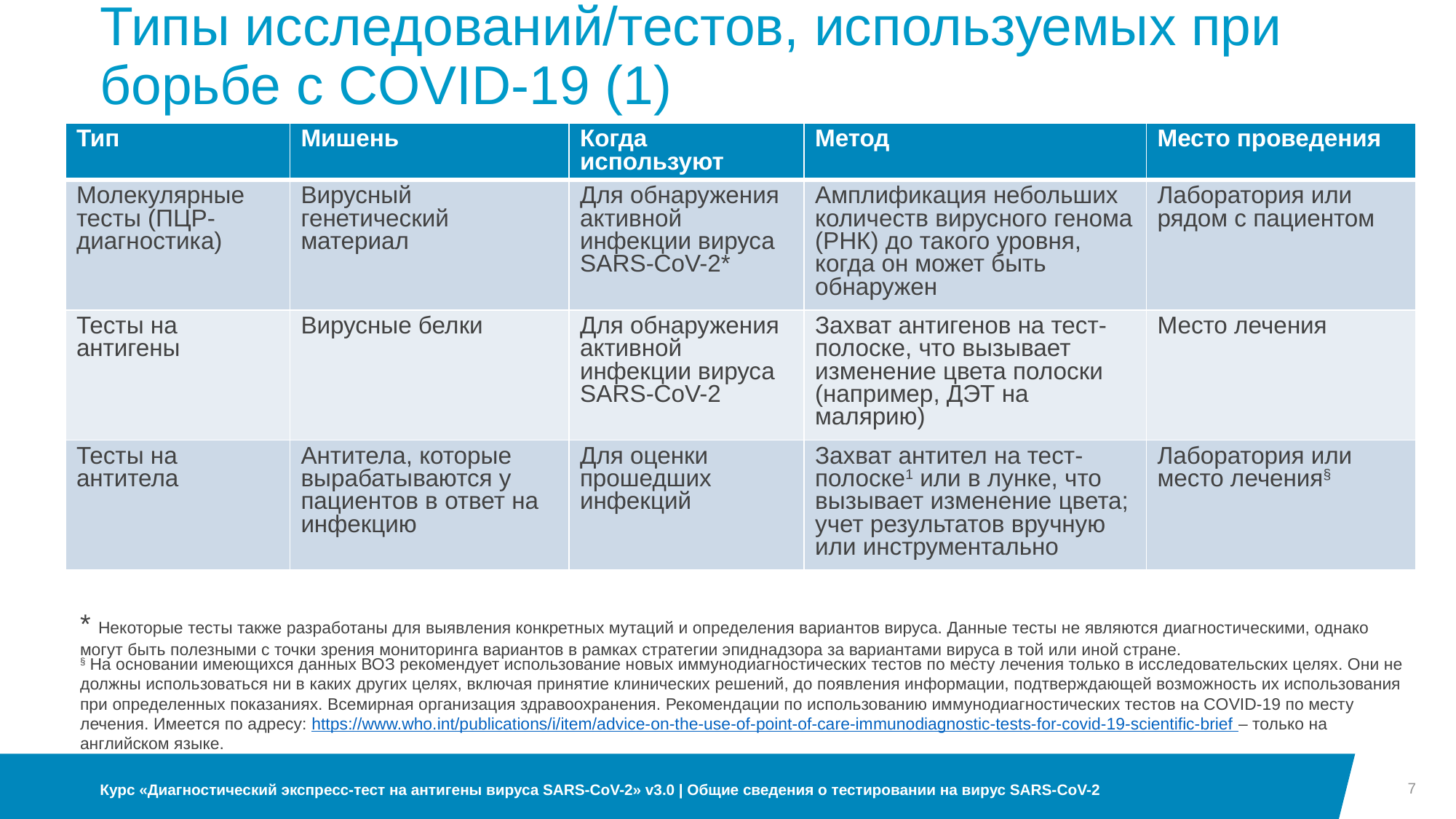

# Типы исследований/тестов, используемых при борьбе с COVID-19 (1)
| Тип | Мишень | Когда используют | Метод | Место проведения |
| --- | --- | --- | --- | --- |
| Молекулярные тесты (ПЦР-диагностика) | Вирусный генетический материал | Для обнаружения активной инфекции вируса SARS-CoV-2\* | Амплификация небольших количеств вирусного генома (РНК) до такого уровня, когда он может быть обнаружен | Лаборатория или рядом с пациентом |
| Тесты на антигены | Вирусные белки | Для обнаружения активной инфекции вируса SARS-CoV-2 | Захват антигенов на тест-полоске, что вызывает изменение цвета полоски (например, ДЭТ на малярию) | Место лечения |
| Тесты на антитела | Антитела, которые вырабатываются у пациентов в ответ на инфекцию | Для оценки прошедших инфекций | Захват антител на тест-полоске1 или в лунке, что вызывает изменение цвета; учет результатов вручную или инструментально | Лаборатория или место лечения§ |
* Некоторые тесты также разработаны для выявления конкретных мутаций и определения вариантов вируса. Данные тесты не являются диагностическими, однако могут быть полезными с точки зрения мониторинга вариантов в рамках стратегии эпиднадзора за вариантами вируса в той или иной стране.
§ На основании имеющихся данных ВОЗ рекомендует использование новых иммунодиагностических тестов по месту лечения только в исследовательских целях. Они не должны использоваться ни в каких других целях, включая принятие клинических решений, до появления информации, подтверждающей возможность их использования при определенных показаниях. Всемирная организация здравоохранения. Рекомендации по использованию иммунодиагностических тестов на COVID-19 по месту лечения. Имеется по адресу: https://www.who.int/publications/i/item/advice-on-the-use-of-point-of-care-immunodiagnostic-tests-for-covid-19-scientific-brief – только на английском языке.
7
Курс «Диагностический экспресс-тест на антигены вируса SARS-CoV-2» v3.0 | Общие сведения о тестировании на вирус SARS-CoV-2